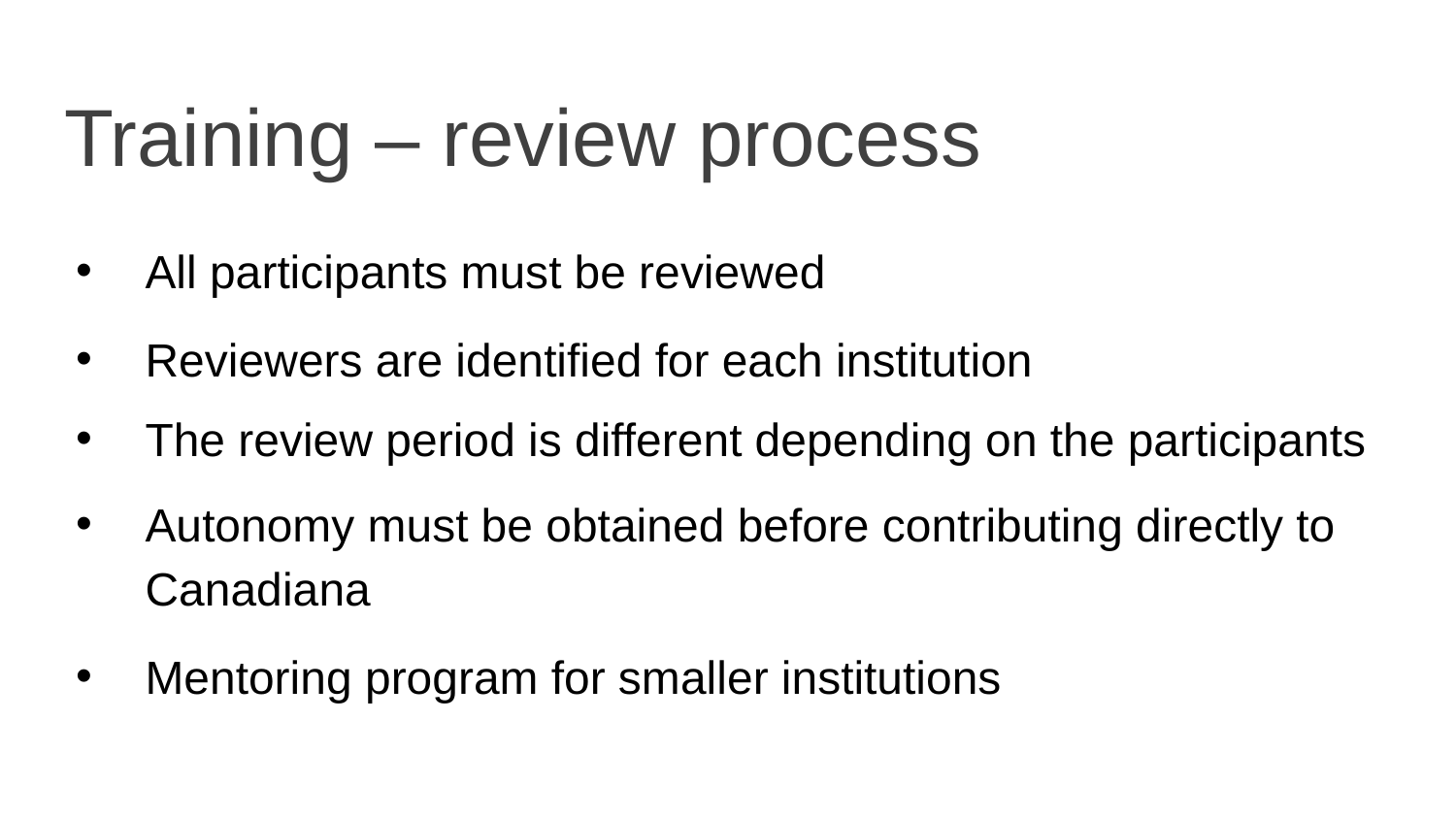

# Training – review process
All participants must be reviewed

Reviewers are identified for each institution

The review period is different depending on the participants

Autonomy must be obtained before contributing directly to Canadiana

Mentoring program for smaller institutions